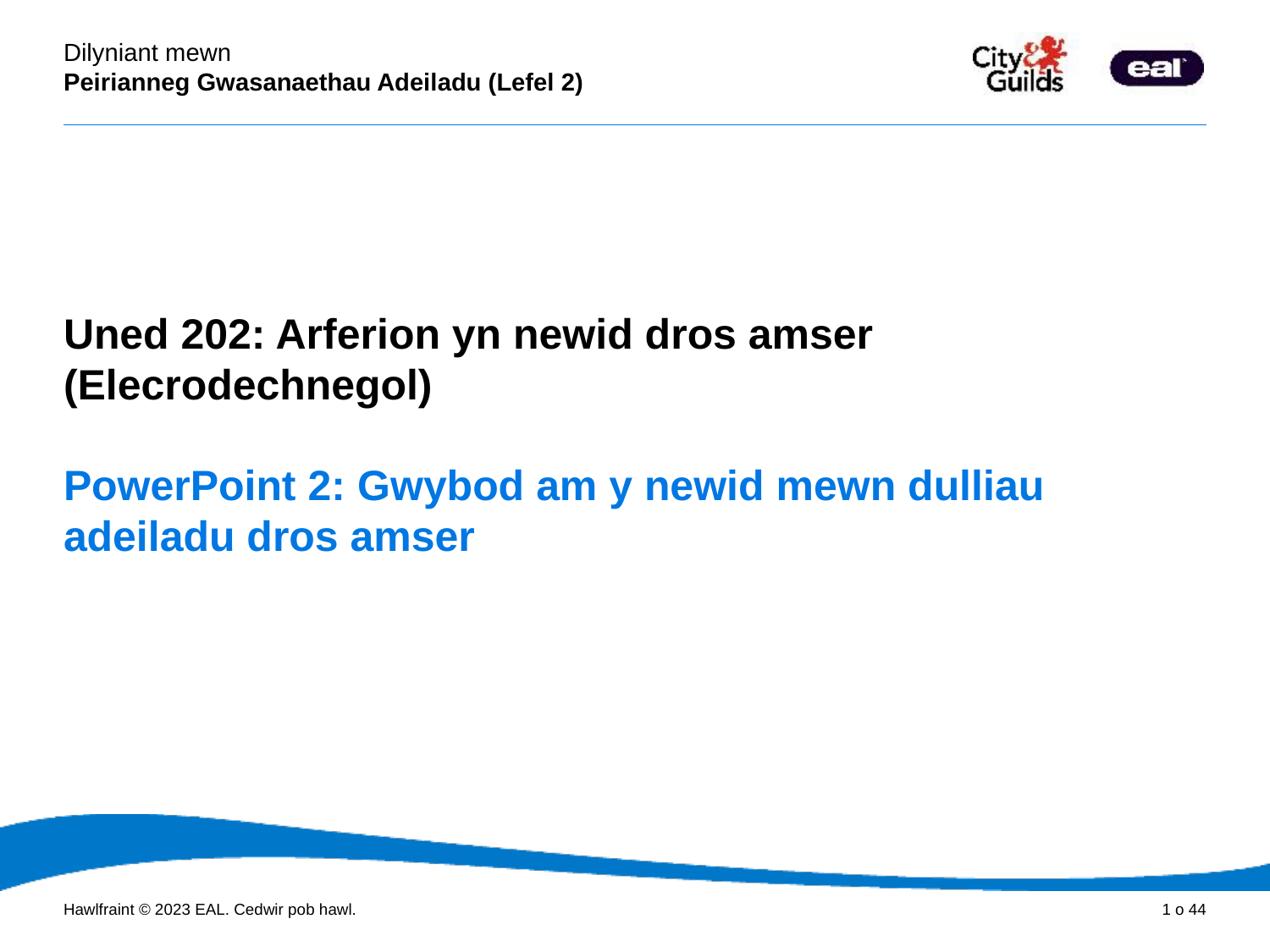

PowerPoint 2: Gwybod am y newid mewn dulliau adeiladu dros amser
cyflwyniad
Uned 202: Arferion yn newid dros amser (Elecrodechnegol)